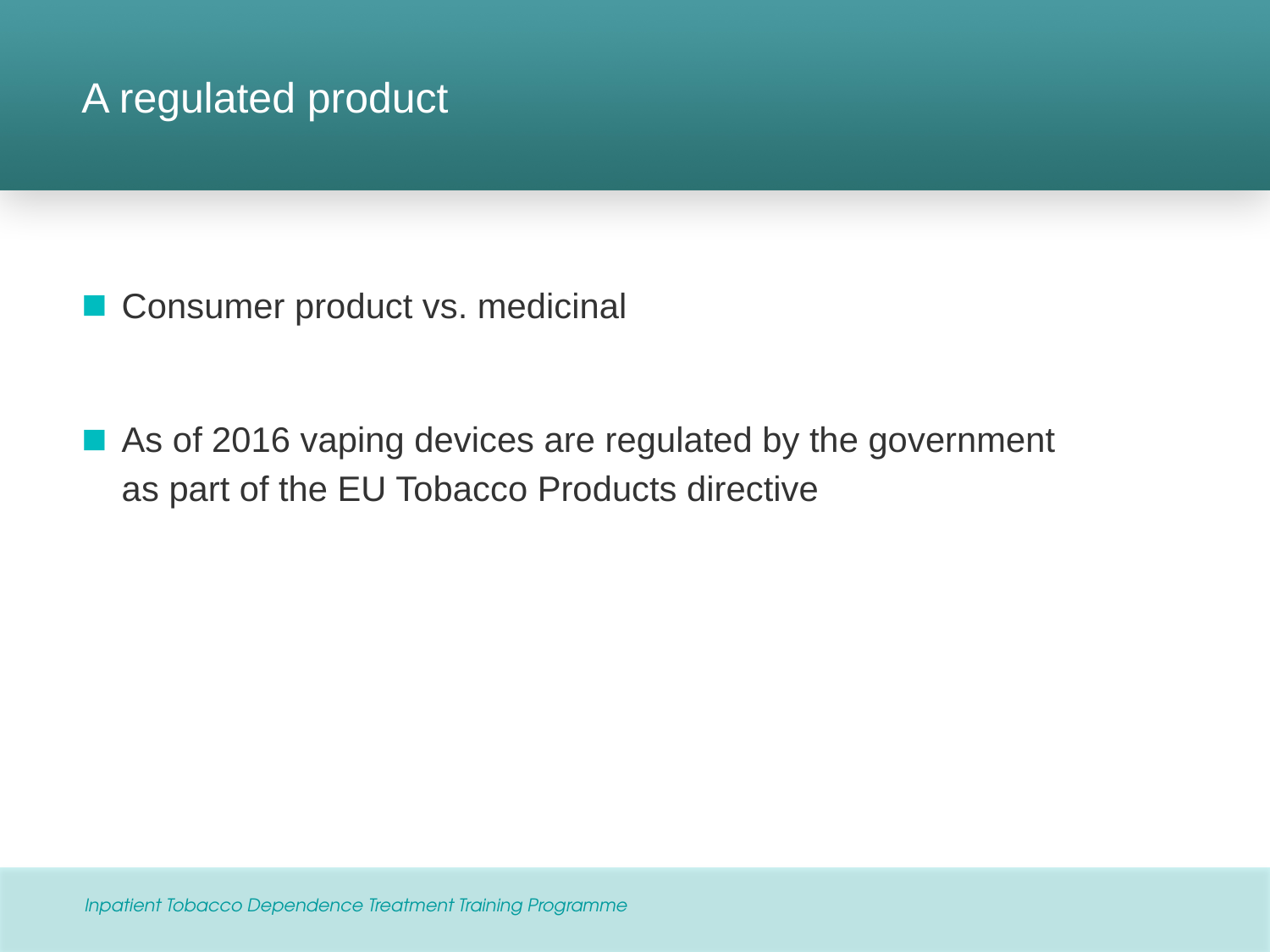

# A regulated product

Consumer product vs. medicinal

As of 2016 vaping devices are regulated by the government as part of the EU Tobacco Products directive

Inpatient Tobacco Dependence Treatment Training Programme